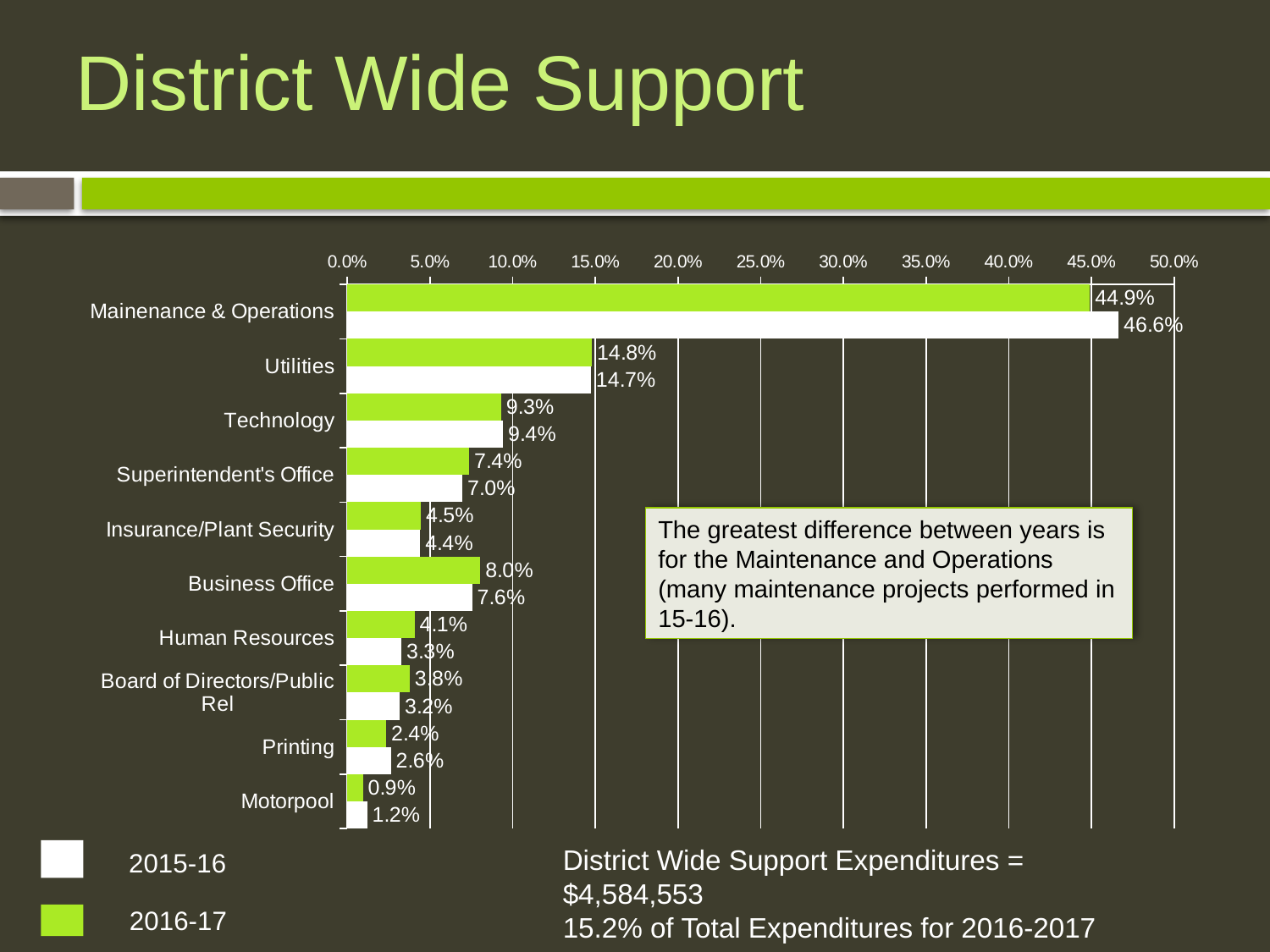

# District Wide Support

### Chart

| Category | #REF! | 2015-16 |
|---|---|---|
| Mainenance & Operations | 0.44904072436287684 | 0.4662943364427551 |
| Utilities | 0.14781964566665495 | 0.14734558980097587 |
| Technology | 0.09303044375318598 | 0.09419984868185587 |
| Superintendent's Office | 0.07371536548928544 | 0.06957576553842529 |
| Insurance/Plant Security | 0.04453280396147673 | 0.04410923901471048 |
| Business Office | 0.08040631224025549 | 0.0755335776774024 |
| Human Resources | 0.04069360742475875 | 0.03281882144005944 |
| Board of Directors/Public Rel | 0.03777969193506979 | 0.031761633148640625 |
| Printing | 0.023540572003421054 | 0.0263979939019694 |
| Motorpool | 0.00944083316301502 | 0.011963194353205543 |
The greatest difference between years is for the Maintenance and Operations (many maintenance projects performed in 15-16).
District Wide Support Expenditures =  $4,584,553
15.2% of Total Expenditures for 2016-2017

2015-16
2016-17